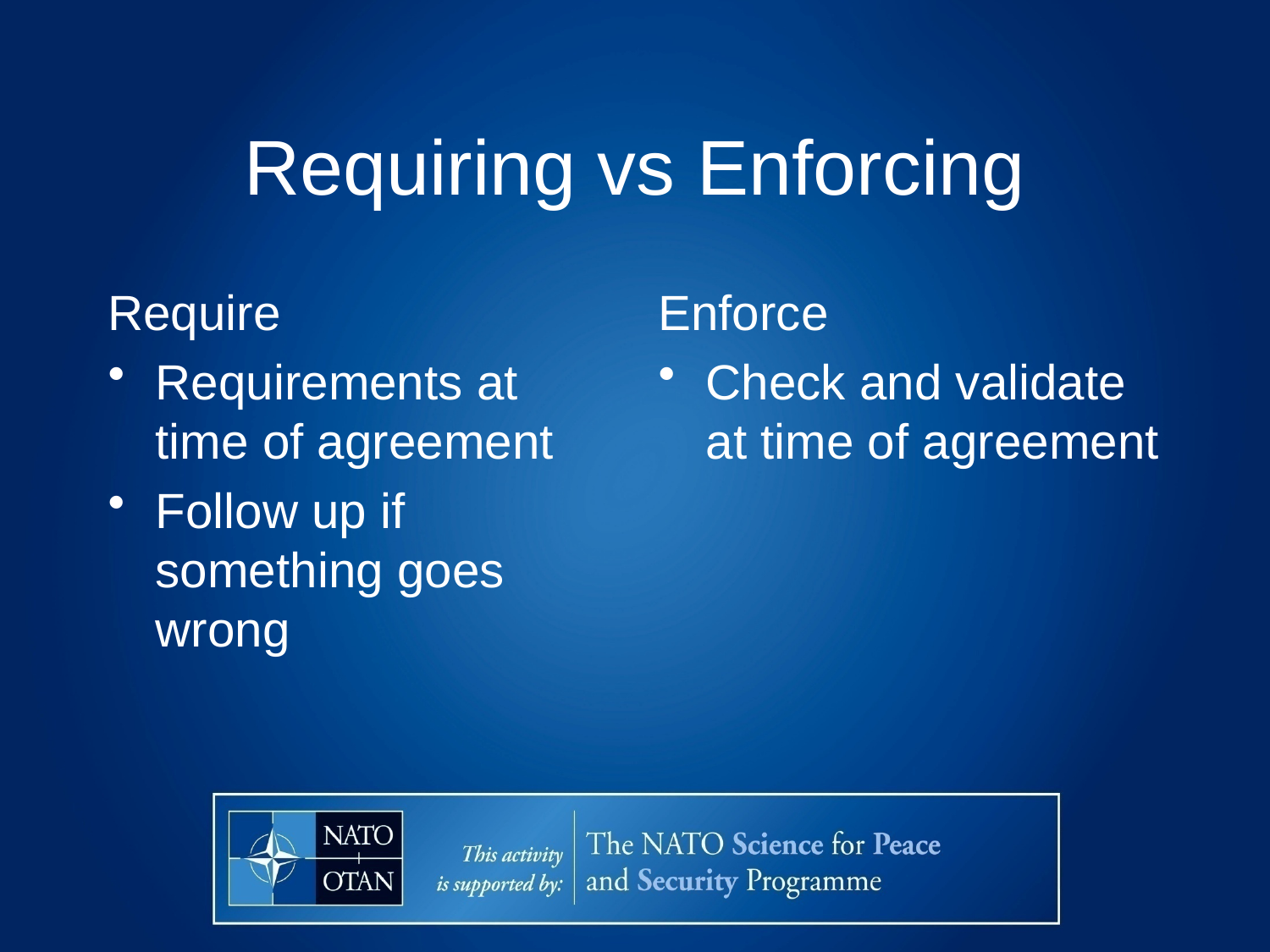

# Requiring vs Enforcing
Require
Requirements at time of agreement
Follow up if something goes wrong
Enforce
Check and validate at time of agreement